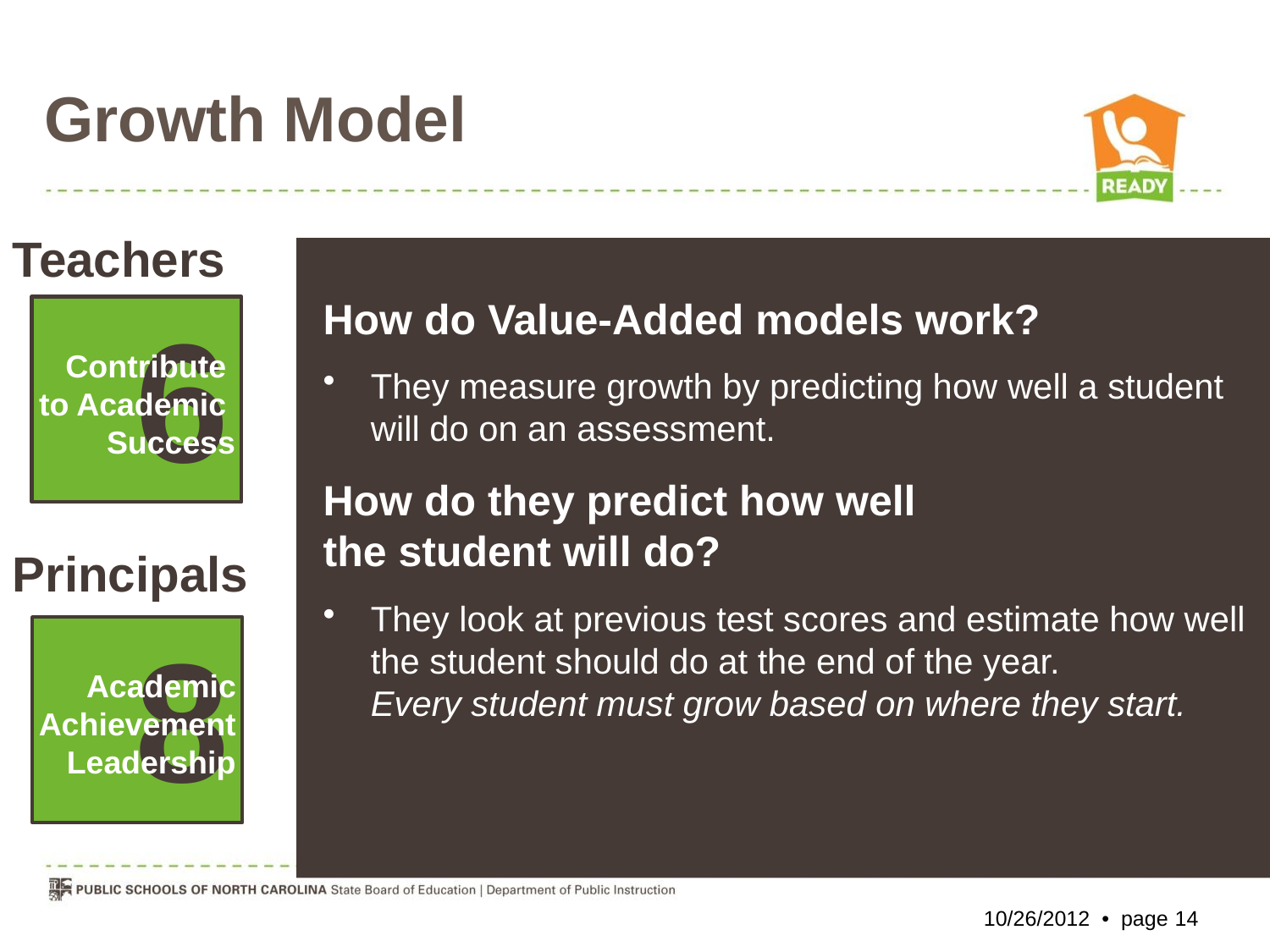

Growth Model
Teachers

How do Value-Added models work?
They measure growth by predicting how well a student will do on an assessment.
How do they predict how well
the student will do?
They look at previous test scores and estimate how well the student should do at the end of the year.
Every student must grow based on where they start.
6
Contribute
to Academic
Success
Principals

8
Academic Achievement Leadership
Academic Achievement Leadership
10/26/2012  •  page 14